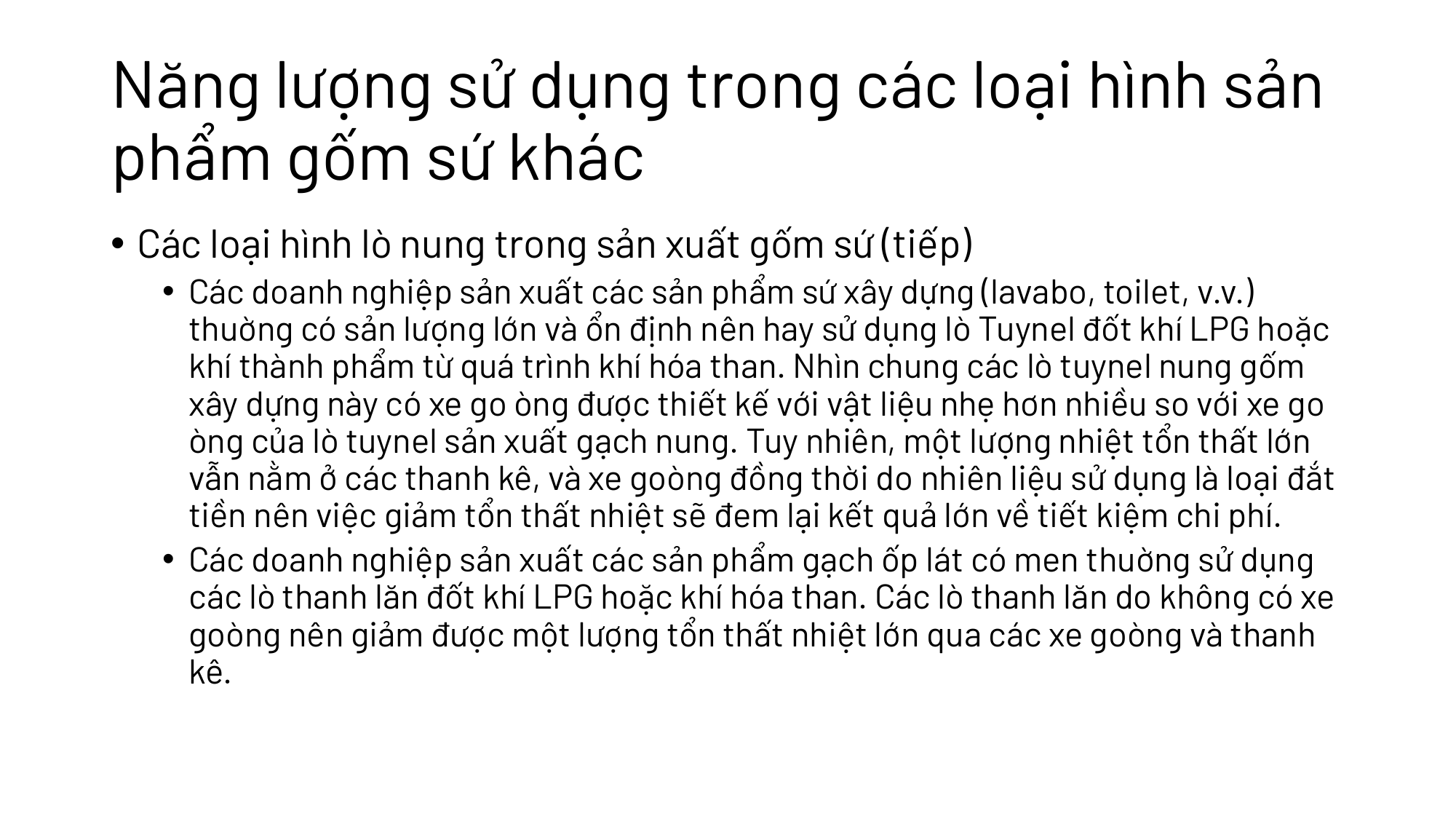

# Năng lượng sử dụng trong các loại hình sản phẩm gốm sứ khác
Các loại hình lò nung trong sản xuất gốm sứ (tiếp)
Các doanh nghiệp sản xuất các sản phẩm sứ xây dựng (lavabo, toilet, v.v.) thuờng có sản lượng lớn và ổn định nên hay sử dụng lò Tuynel đốt khí LPG hoặc khí thành phẩm từ quá trình khí hóa than. Nhìn chung các lò tuynel nung gốm xây dựng này có xe go òng được thiết kế với vật liệu nhẹ hơn nhiều so với xe go òng của lò tuynel sản xuất gạch nung. Tuy nhiên, một lượng nhiệt tổn thất lớn vẫn nằm ở các thanh kê, và xe goòng đồng thời do nhiên liệu sử dụng là loại đắt tiền nên việc giảm tổn thất nhiệt sẽ đem lại kết quả lớn về tiết kiệm chi phí.
Các doanh nghiệp sản xuất các sản phẩm gạch ốp lát có men thuờng sử dụng các lò thanh lăn đốt khí LPG hoặc khí hóa than. Các lò thanh lăn do không có xe goòng nên giảm được một lượng tổn thất nhiệt lớn qua các xe goòng và thanh kê.